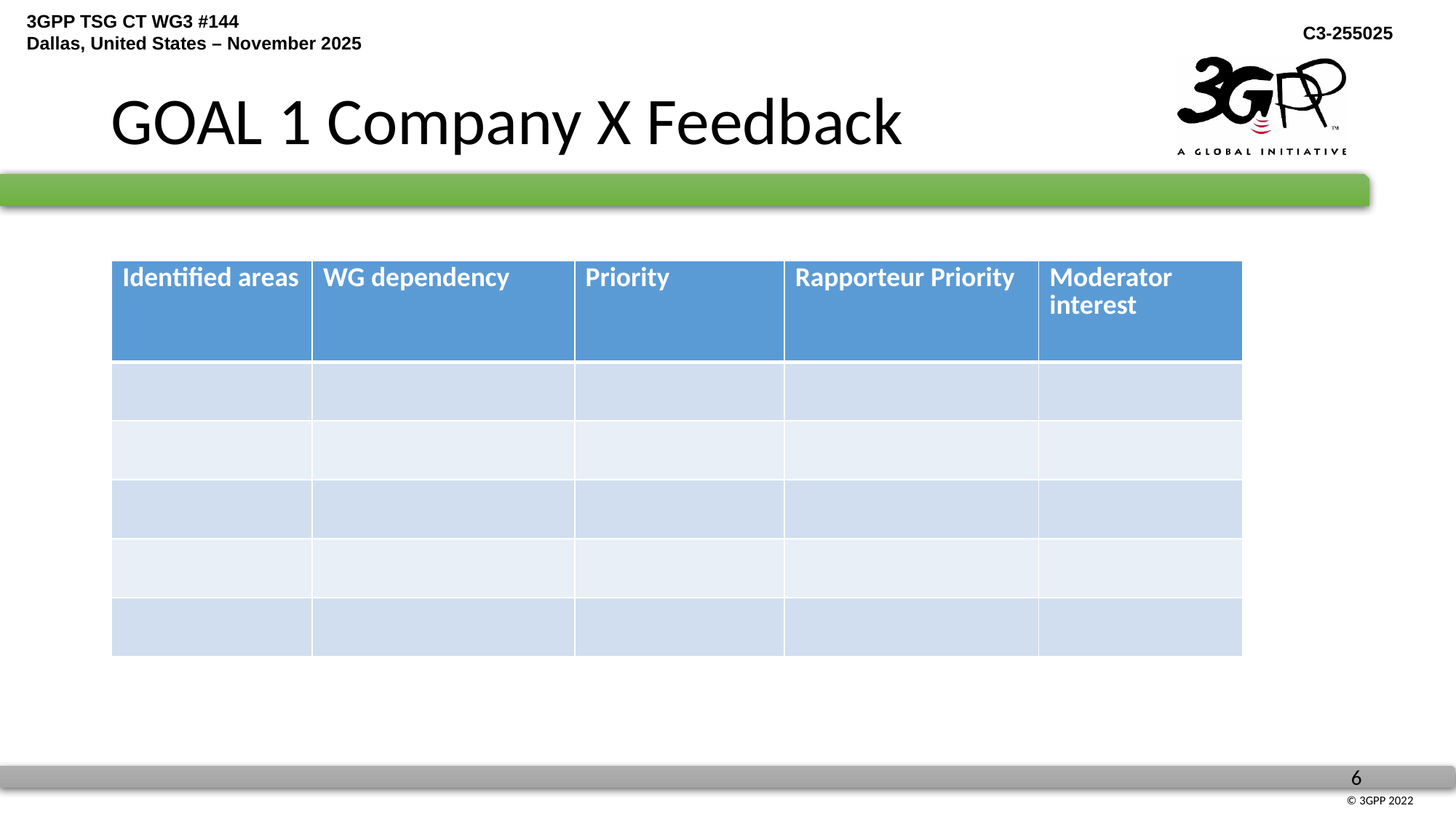

# GOAL 1 Company X Feedback

| Identified areas | WG dependency | Priority | Rapporteur Priority | Moderator interest |
| --- | --- | --- | --- | --- |
|  |  |  |  |  |
|  |  |  |  |  |
|  |  |  |  |  |
|  |  |  |  |  |
|  |  |  |  |  |